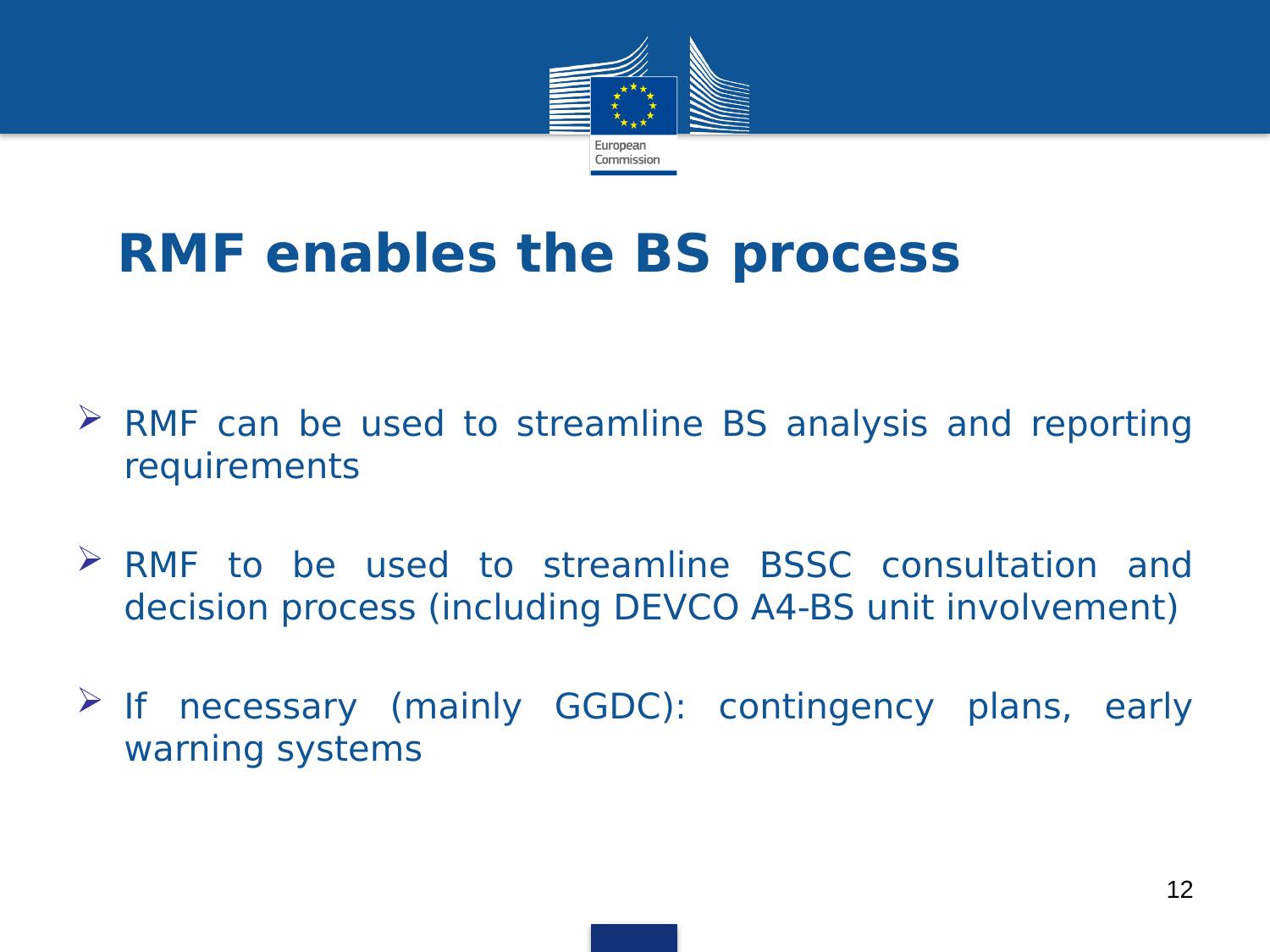

# RMF enables the BS process

RMF can be used to streamline BS analysis and reporting requirements

RMF to be used to streamline BSSC consultation and decision process (including DEVCO A4-BS unit involvement)

If necessary (mainly GGDC): contingency plans, early warning systems

12